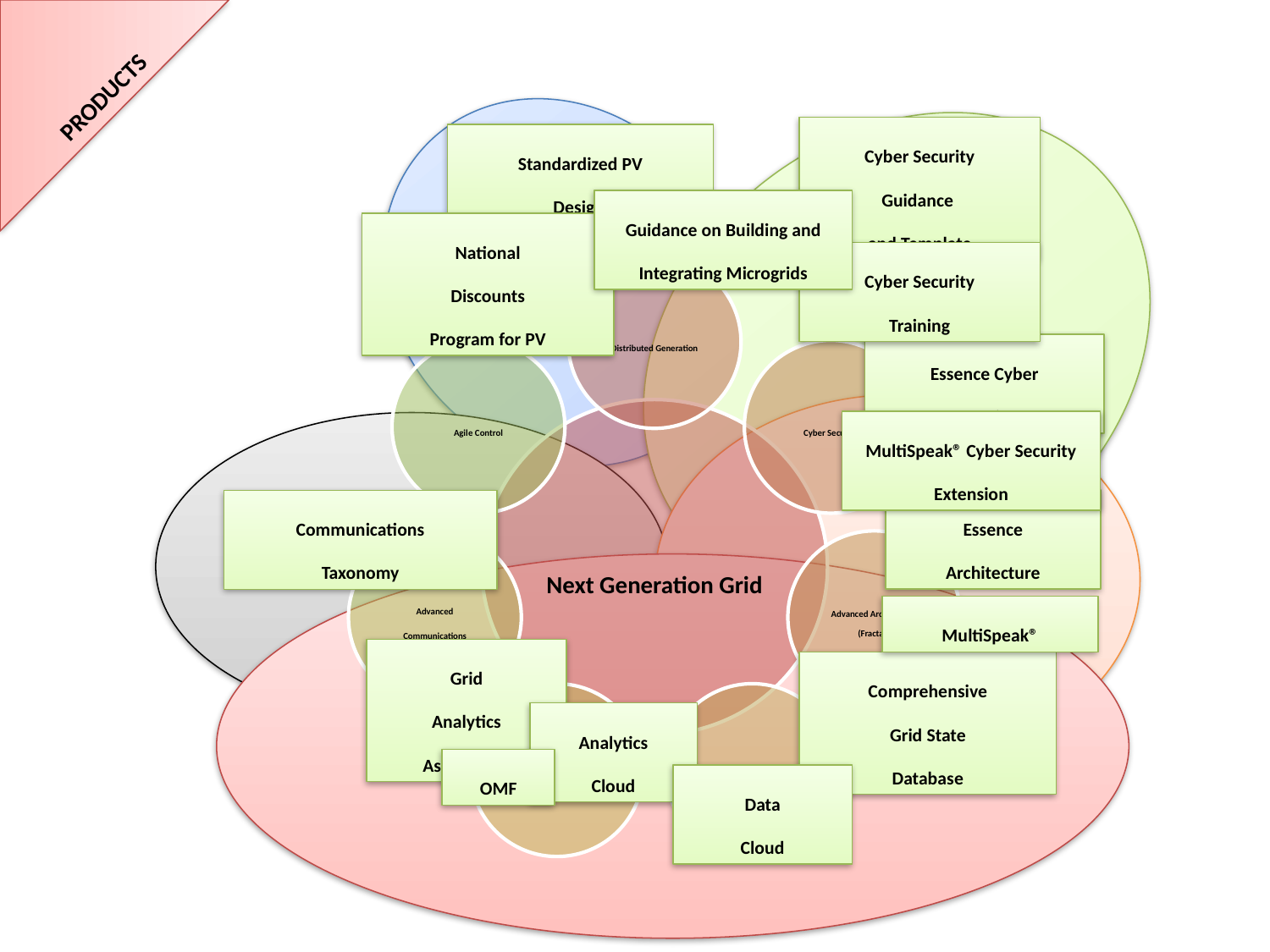

PRODUCTS

Cyber Security
Guidance
and Template
Standardized PV
 Designs

Guidance on Building and
Integrating Microgrids
National
Discounts
Program for PV
Cyber Security
Training
Next Generation Grid
Distributed Generation
Cyber Security
Advanced Architecture (Fractal)
Big Data
Advanced Analytics
Advanced
Communications
Agile Control
Essence Cyber
Security

MultiSpeak® Cyber Security Extension

Essence
Architecture
Communications
Taxonomy

MultiSpeak®
Grid
Analytics
Association
Comprehensive
Grid State
Database
Analytics
Cloud
OMF
Data
Cloud
CRN
RESILIENCY
PROGRAM